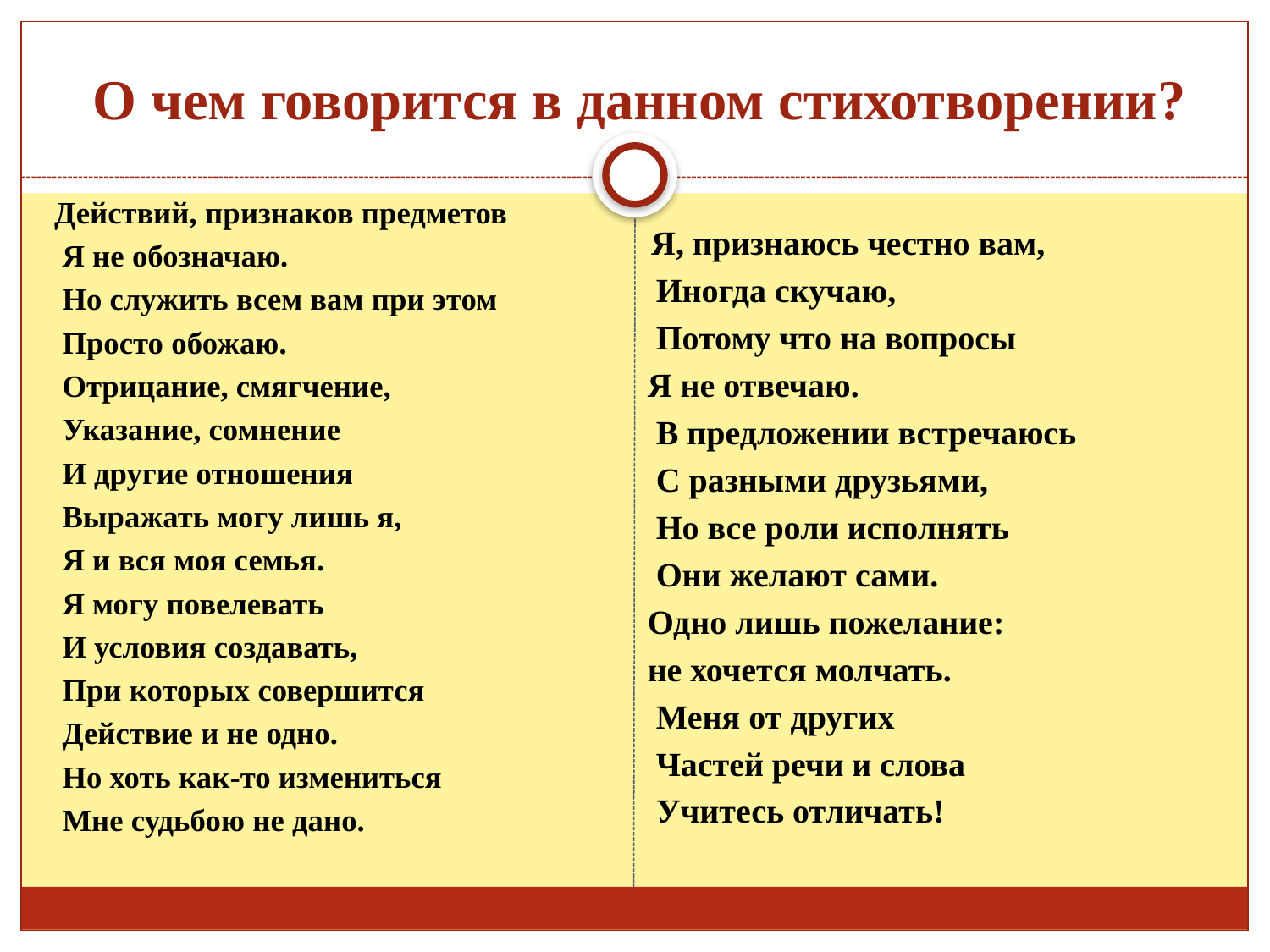

# О чем говорится в данном стихотворении?

Действий, признаков предметов
 Я не обозначаю.
 Но служить всем вам при этом
 Просто обожаю.
 Отрицание, смягчение,
 Указание, сомнение
 И другие отношения
 Выражать могу лишь я,
 Я и вся моя семья.
 Я могу повелевать
 И условия создавать,
 При которых совершится
 Действие и не одно.
 Но хоть как-то измениться
 Мне судьбою не дано.

 Я, признаюсь честно вам,
 Иногда скучаю,
 Потому что на вопросы
Я не отвечаю.
 В предложении встречаюсь
 С разными друзьями,
 Но все роли исполнять
 Они желают сами.
Одно лишь пожелание:
не хочется молчать.
 Меня от других
 Частей речи и слова
 Учитесь отличать!